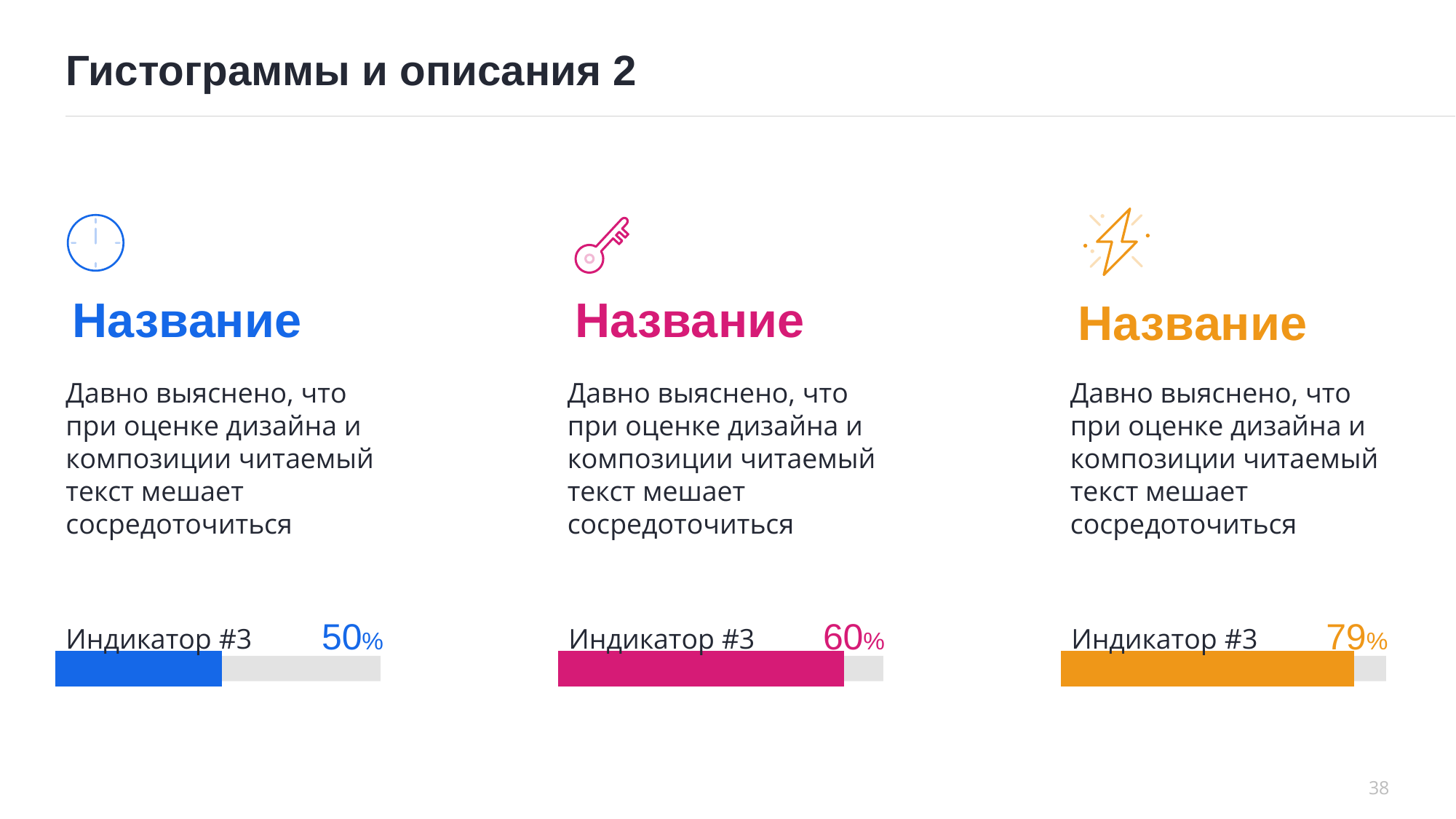

# Гистограммы и описания 2

Название
Название
Название
Давно выяснено, что при оценке дизайна и композиции читаемый текст мешает сосредоточиться
Давно выяснено, что при оценке дизайна и композиции читаемый текст мешает сосредоточиться
Давно выяснено, что при оценке дизайна и композиции читаемый текст мешает сосредоточиться
50%
60%
79%

### Chart

| Category | Ряд 1 |
|---|---|
| Категория 1 | 0.5 |

### Chart

| Category | Ряд 1 |
|---|---|
| Категория 1 | 0.6 |

### Chart

| Category | Ряд 1 |
|---|---|
| Категория 1 | 0.79 |
Индикатор #3
Индикатор #3
Индикатор #3

38